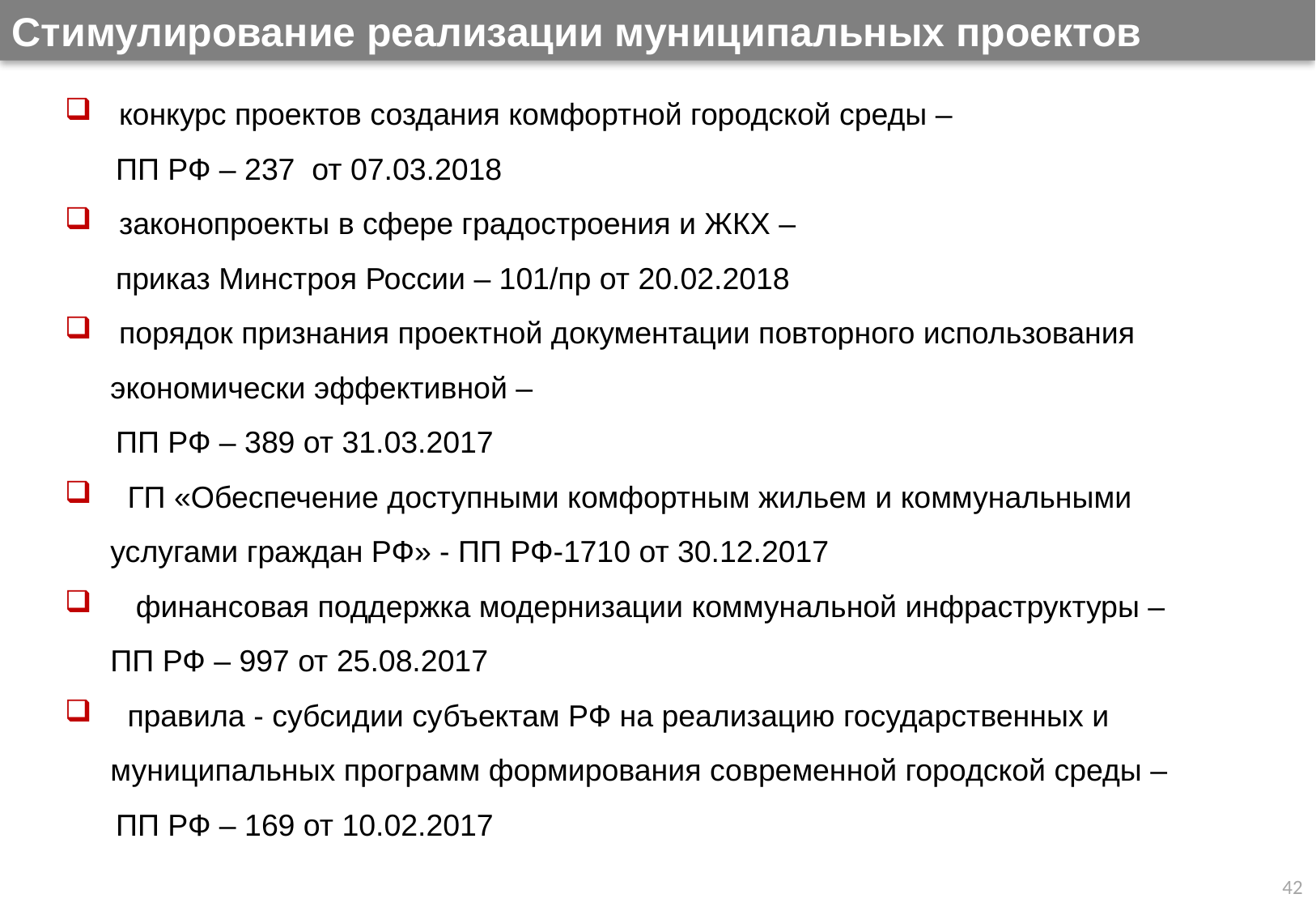

Стимулирование реализации муниципальных проектов
 конкурс проектов создания комфортной городской среды –
      ПП РФ – 237  от 07.03.2018
 законопроекты в сфере градостроения и ЖКХ –
      приказ Минстроя России – 101/пр от 20.02.2018
 порядок признания проектной документации повторного использования экономически эффективной –
      ПП РФ – 389 от 31.03.2017
  ГП «Обеспечение доступными комфортным жильем и коммунальными услугами граждан РФ» - ПП РФ-1710 от 30.12.2017
   финансовая поддержка модернизации коммунальной инфраструктуры – ПП РФ – 997 от 25.08.2017
  правила - субсидии субъектам РФ на реализацию государственных и муниципальных программ формирования современной городской среды –
      ПП РФ – 169 от 10.02.2017
42